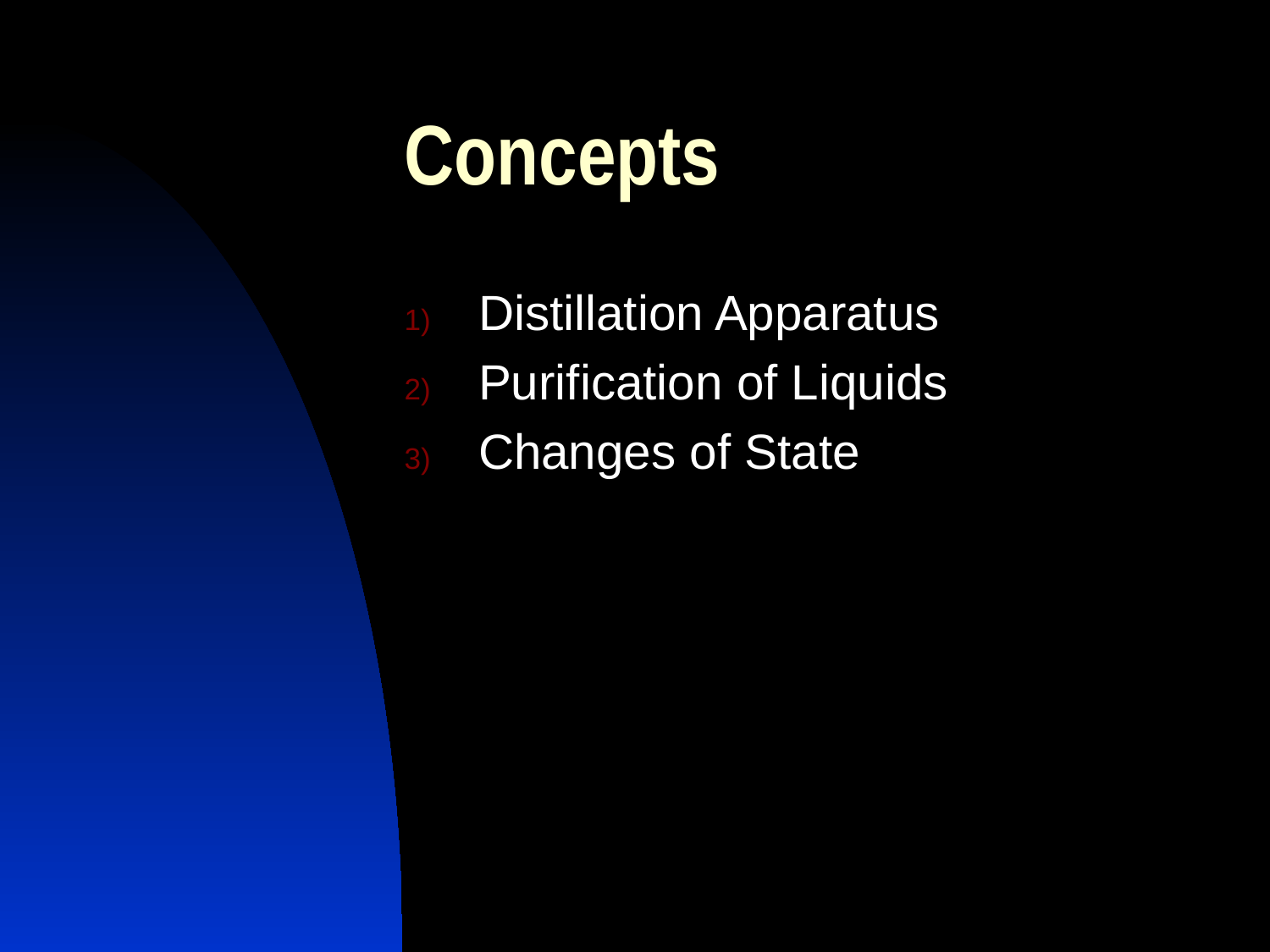

# Concepts
Distillation Apparatus
Purification of Liquids
Changes of State